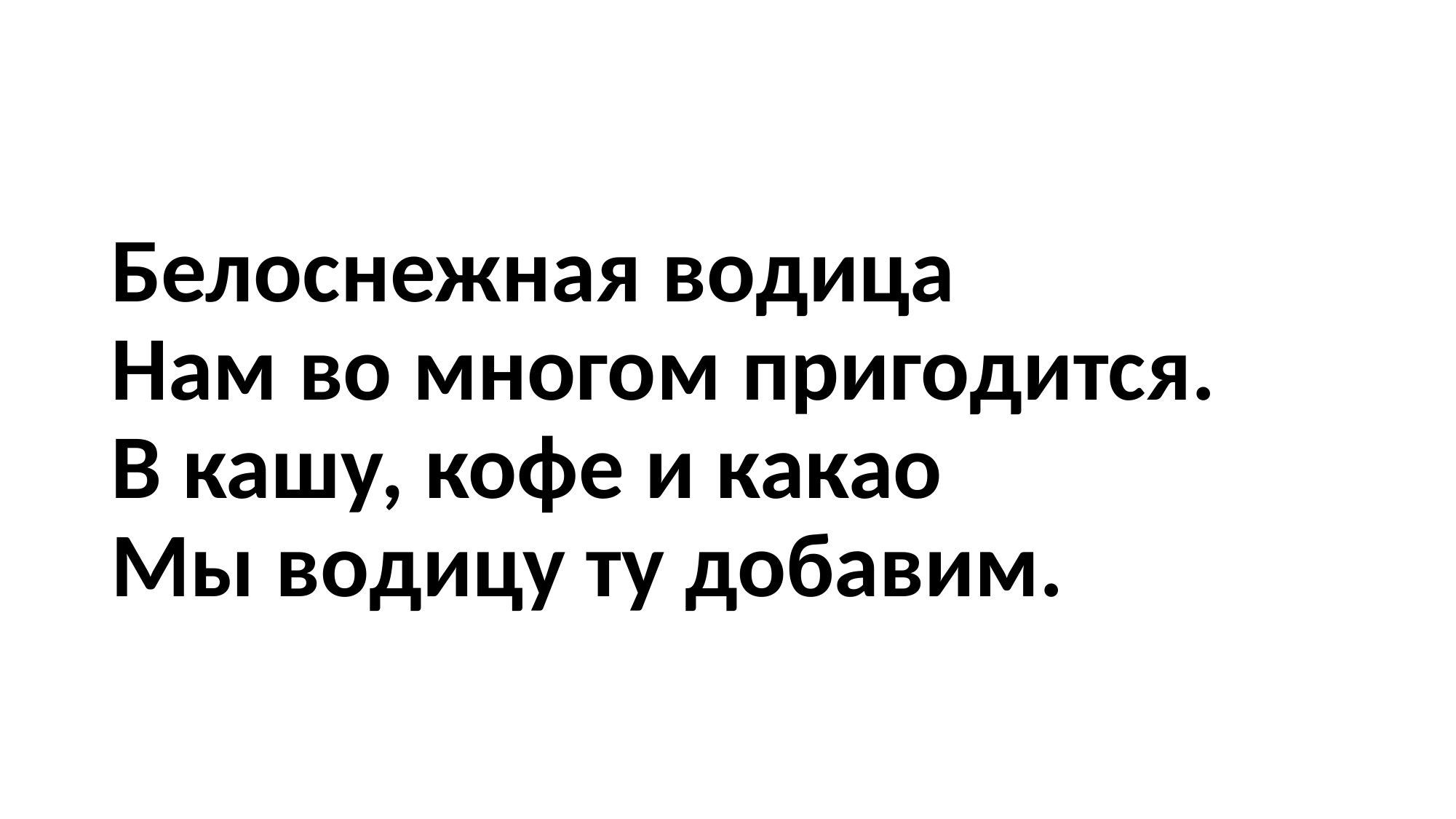

#
Белоснежная водица
Нам во многом пригодится.
В кашу, кофе и какао
Мы водицу ту добавим.